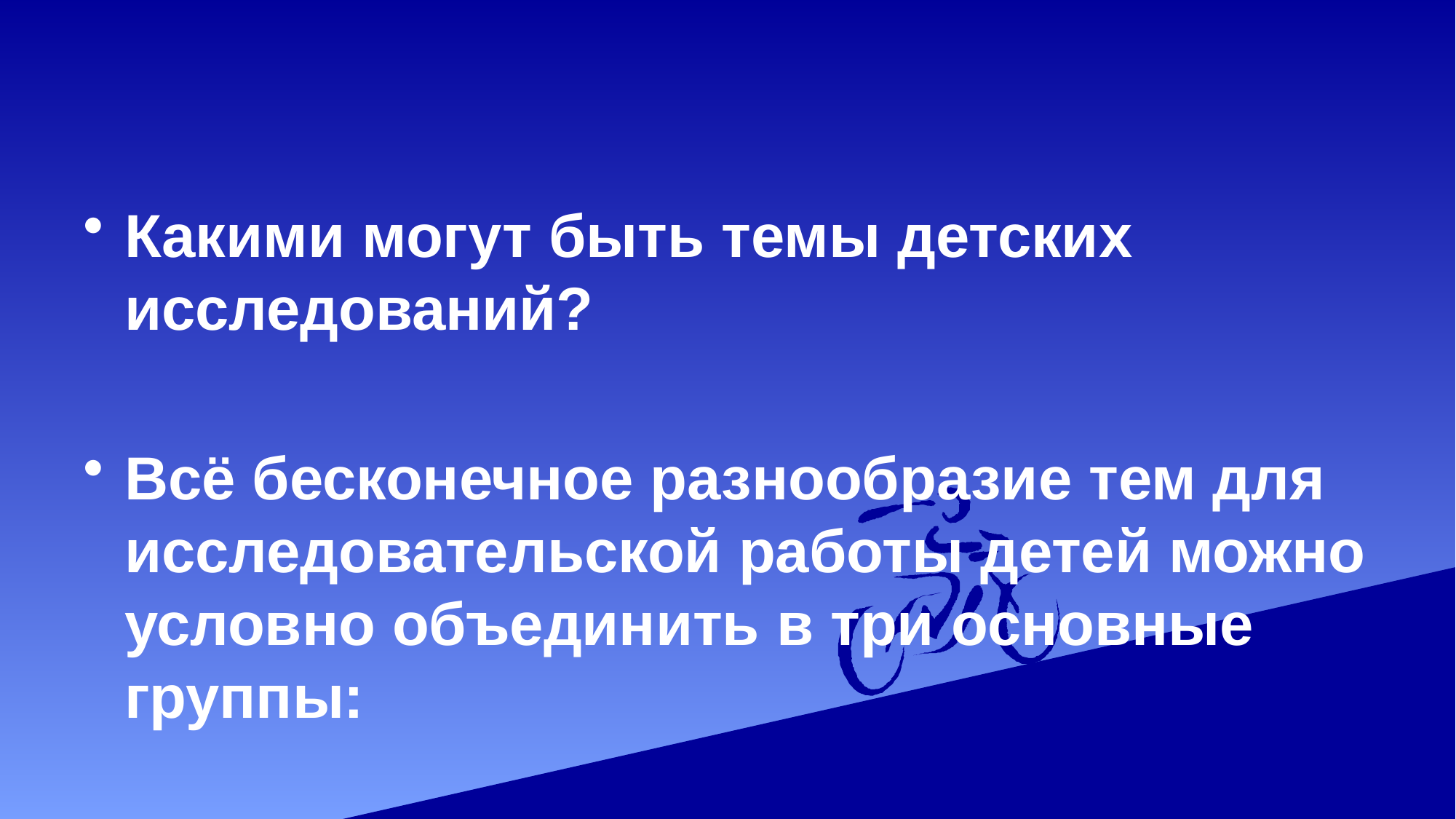

#
Какими могут быть темы детских исследований?

Всё бесконечное разнообразие тем для исследовательской работы детей можно условно объединить в три основные группы:

•        Фантастические •        Эмпирические   •  Теоретические